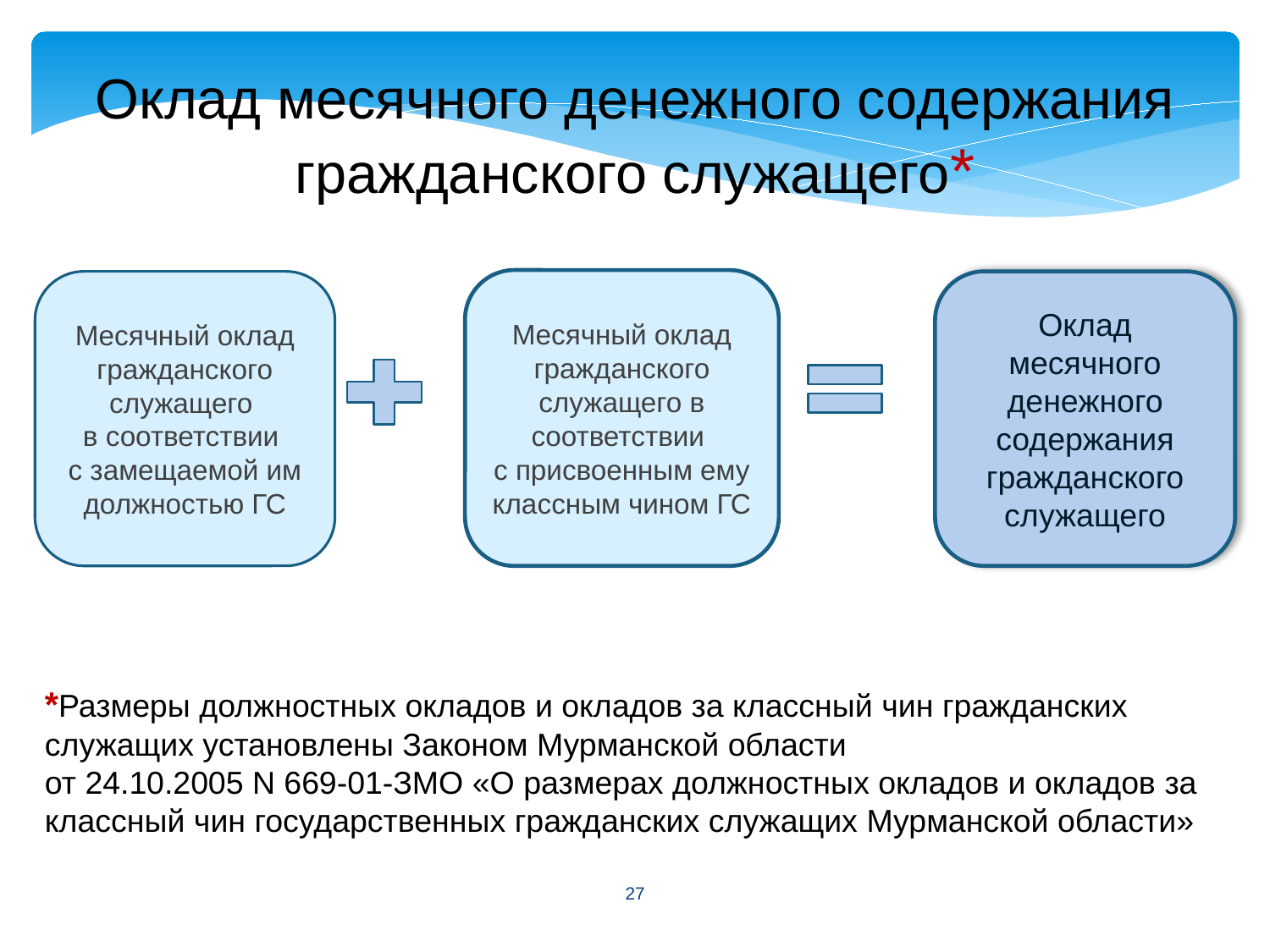

Оклад месячного денежного содержания гражданского служащего*
Месячный оклад гражданского служащего в соответствии
с присвоенным ему классным чином ГС
Месячный оклад гражданского служащего
в соответствии
с замещаемой им должностью ГС
Оклад месячного денежного содержания гражданского служащего

*Размеры должностных окладов и окладов за классный чин гражданских служащих установлены Законом Мурманской области
от 24.10.2005 N 669-01-ЗМО «О размерах должностных окладов и окладов за классный чин государственных гражданских служащих Мурманской области»
27